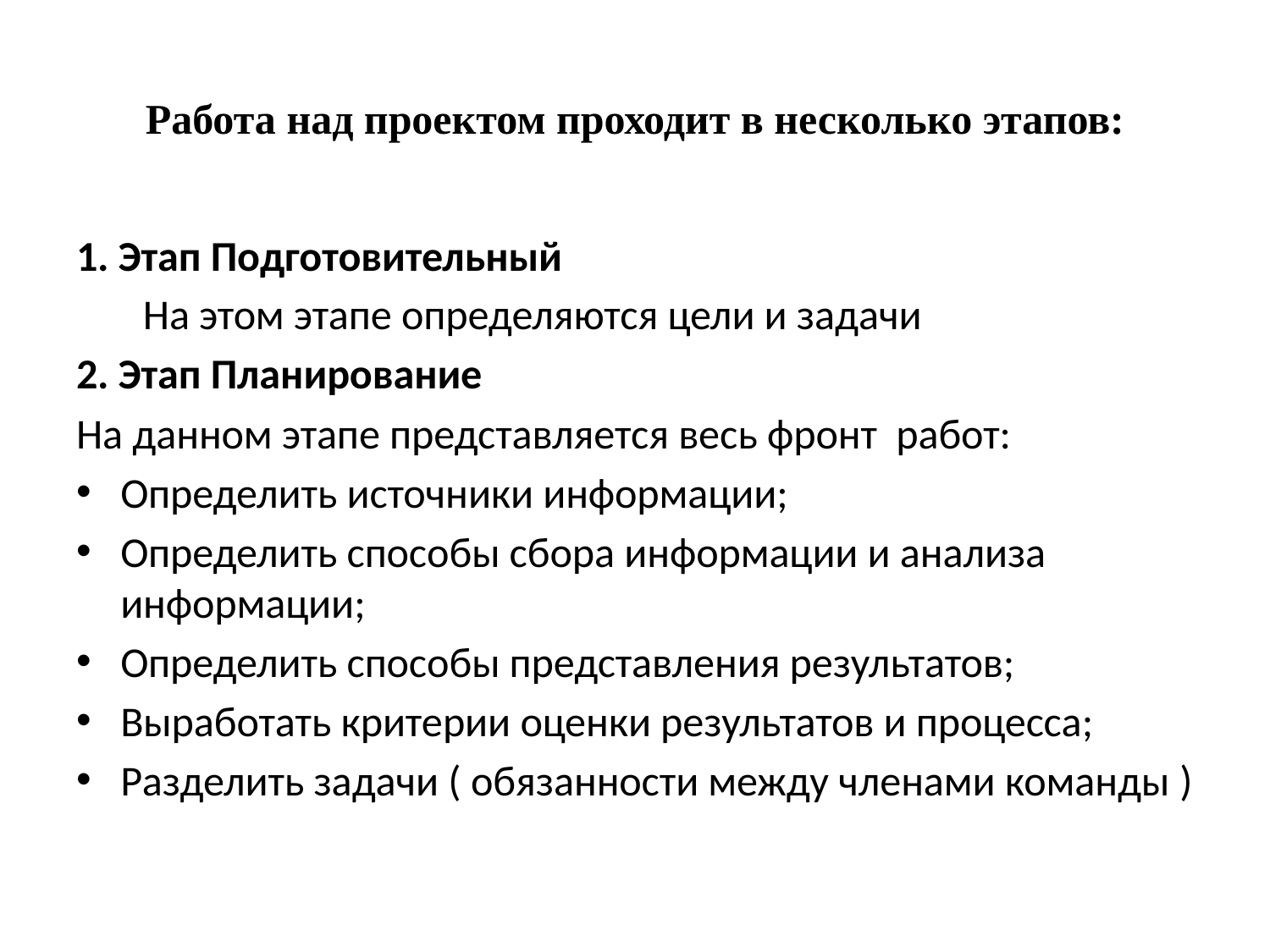

# Работа над проектом проходит в несколько этапов:
1. Этап Подготовительный
       На этом этапе определяются цели и задачи
2. Этап Планирование
На данном этапе представляется весь фронт  работ:
Определить источники информации;
Определить способы сбора информации и анализа информации;
Определить способы представления результатов;
Выработать критерии оценки результатов и процесса;
Разделить задачи ( обязанности между членами команды )